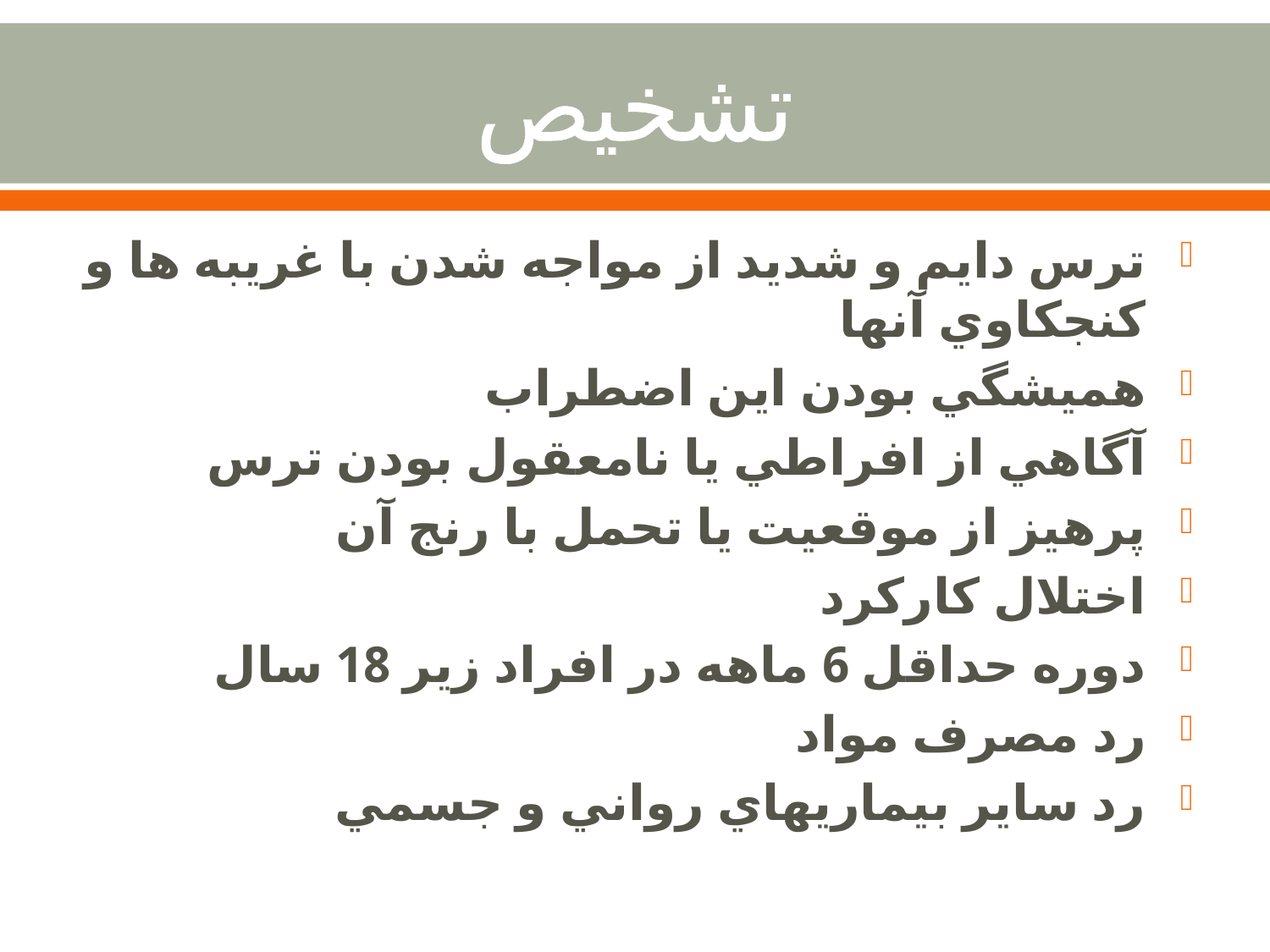

# تشخيص
ترس دايم و شديد از مواجه شدن با غريبه ها و كنجكاوي آنها
هميشگي بودن اين اضطراب
آگاهي از افراطي يا نامعقول بودن ترس
پرهيز از موقعيت يا تحمل با رنج آن
اختلال كاركرد
دوره حداقل 6 ماهه در افراد زير 18 سال
رد مصرف مواد
رد ساير بيماريهاي رواني و جسمي